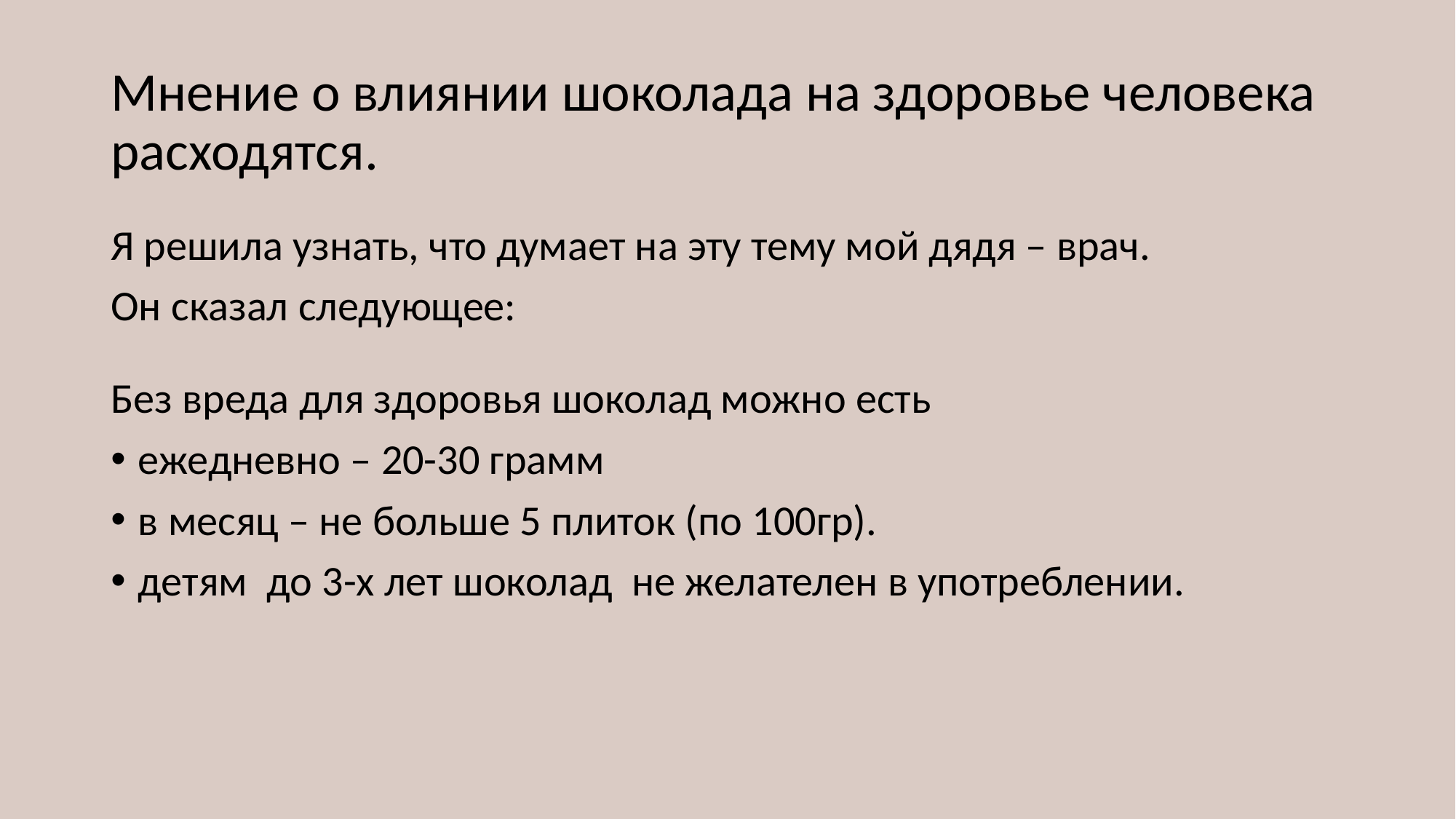

# Мнение о влиянии шоколада на здоровье человека расходятся.
Я решила узнать, что думает на эту тему мой дядя – врач.
Он сказал следующее:

Без вреда для здоровья шоколад можно есть
ежедневно – 20-30 грамм
в месяц – не больше 5 плиток (по 100гр).
детям  до 3-х лет шоколад  не желателен в употреблении.